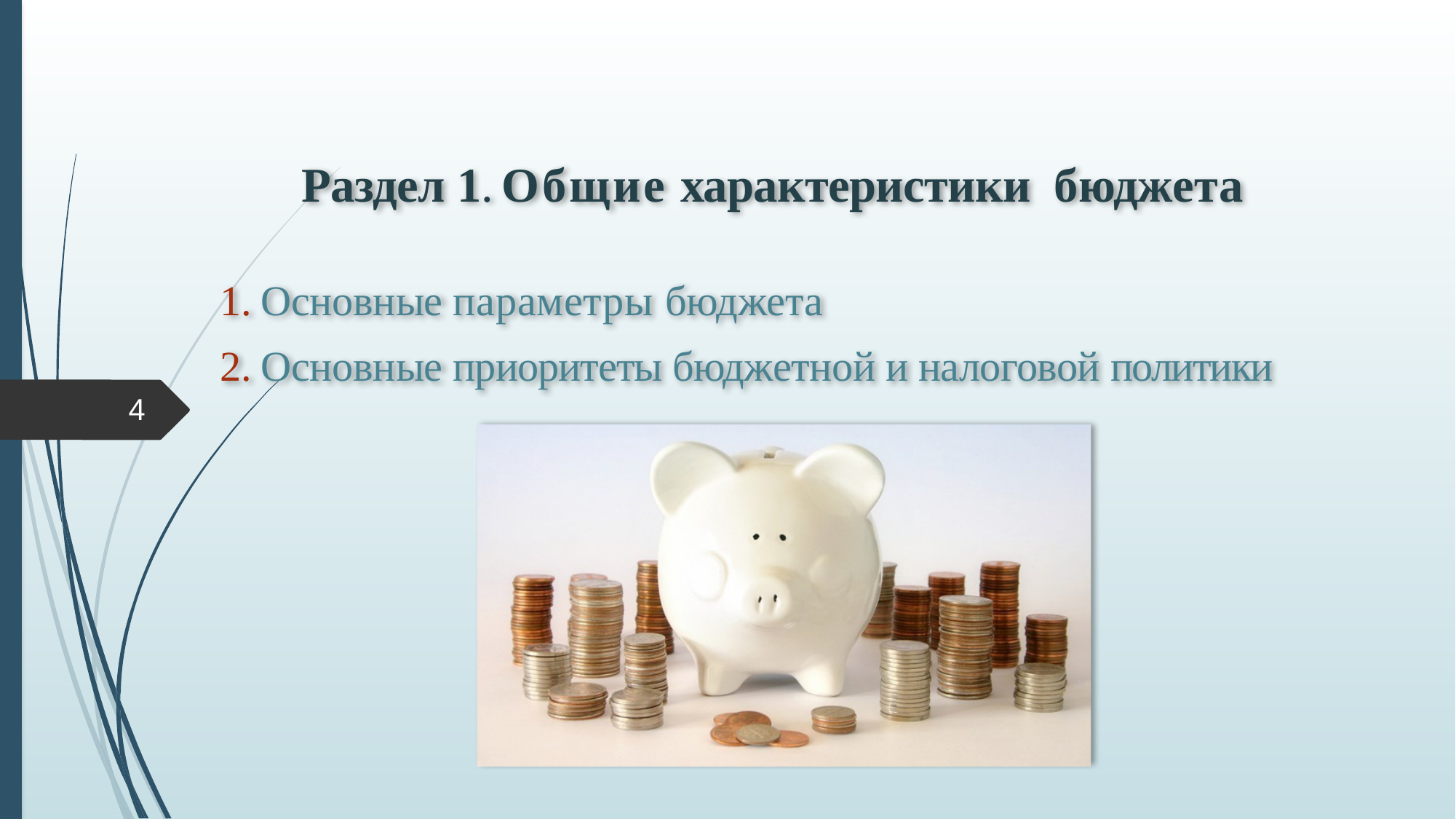

# Раздел 1. Общие характеристики  бюджета
Основные параметры бюджета
Основные приоритеты бюджетной и налоговой политики
4